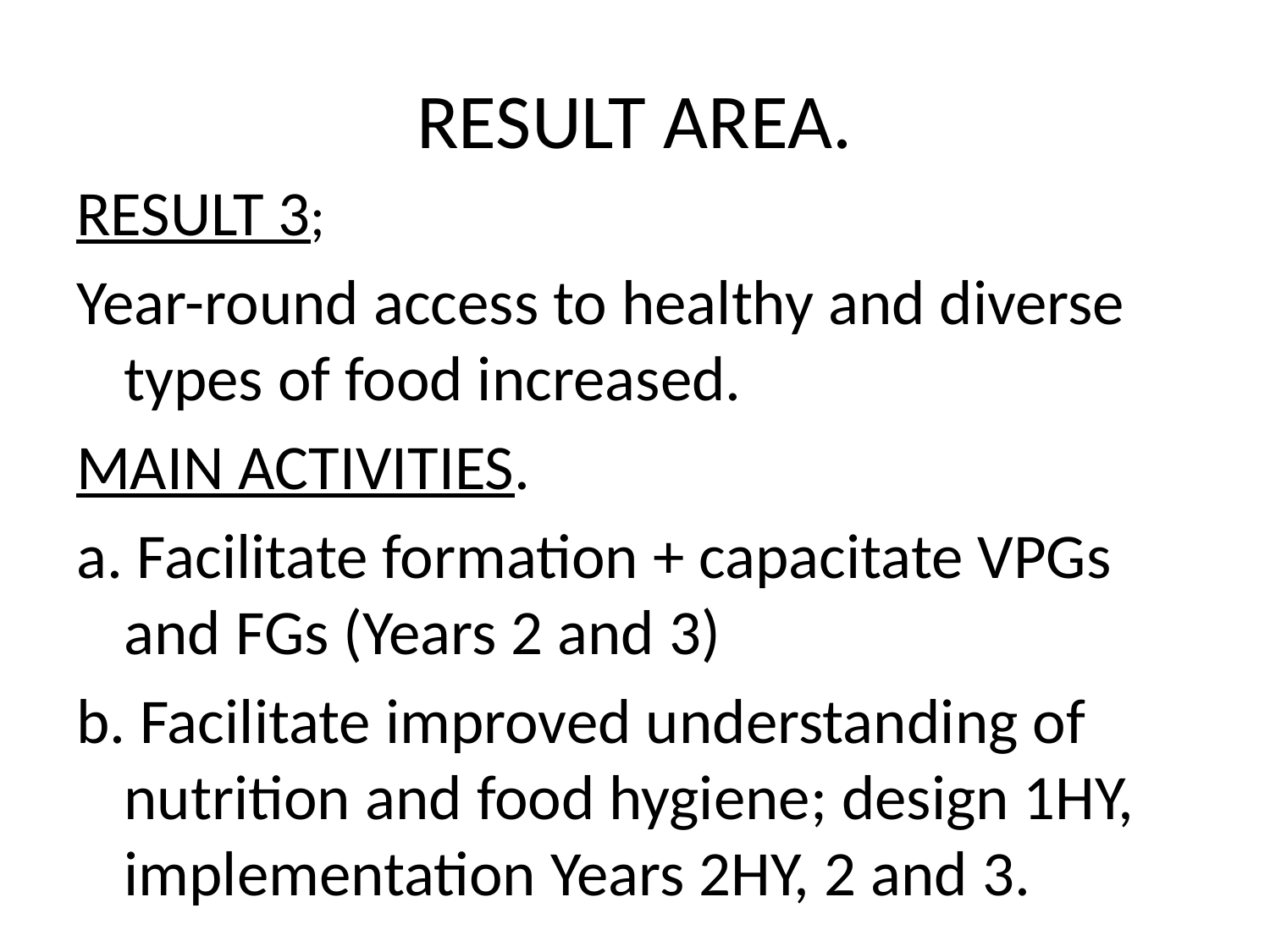

# RESULT AREA.
RESULT 3;
Year-round access to healthy and diverse types of food increased.
MAIN ACTIVITIES.
a. Facilitate formation + capacitate VPGs and FGs (Years 2 and 3)
b. Facilitate improved understanding of nutrition and food hygiene; design 1HY, implementation Years 2HY, 2 and 3.